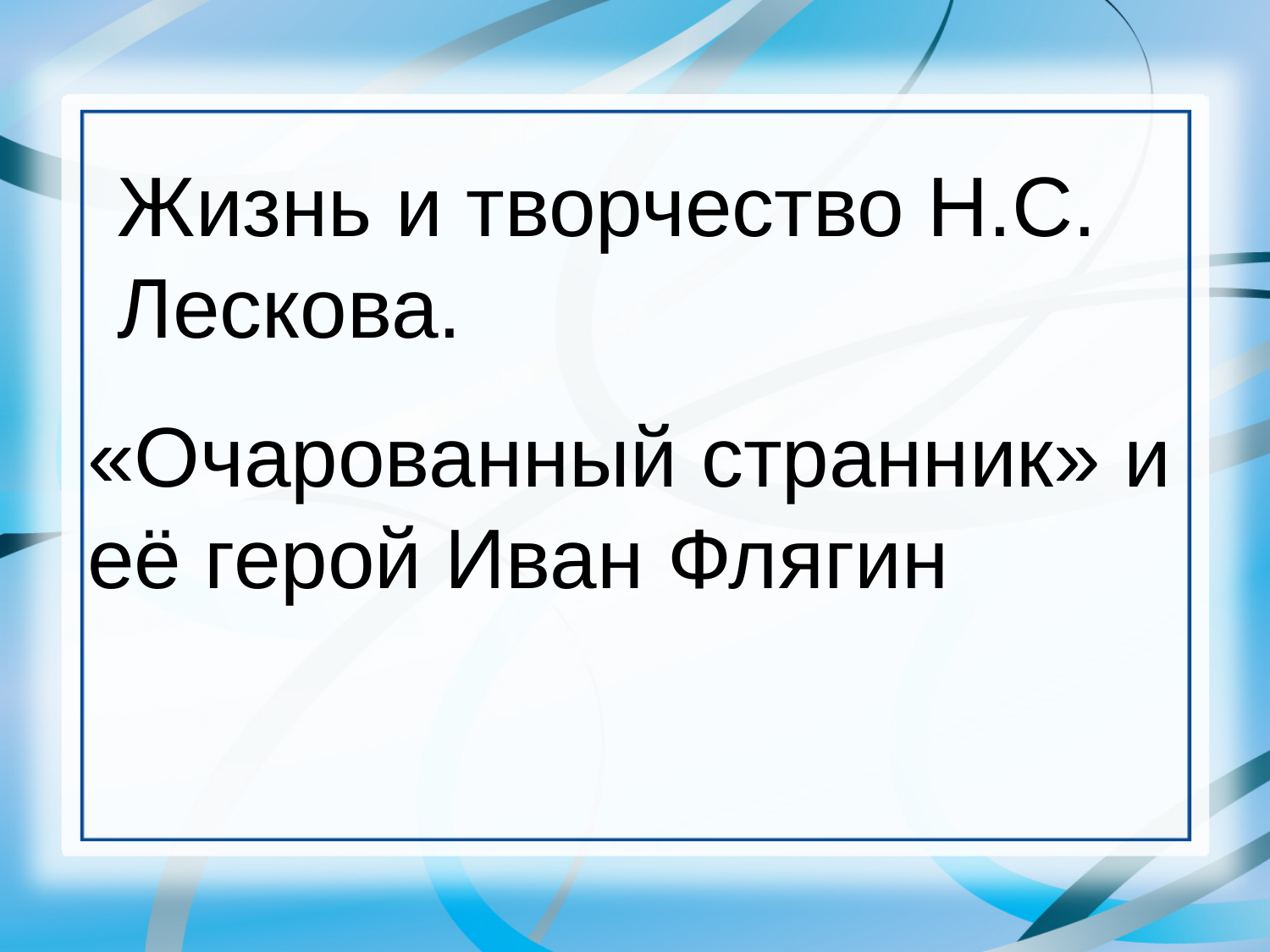

Жизнь и творчество Н.С. Лескова.
«Очарованный странник» и её герой Иван Флягин